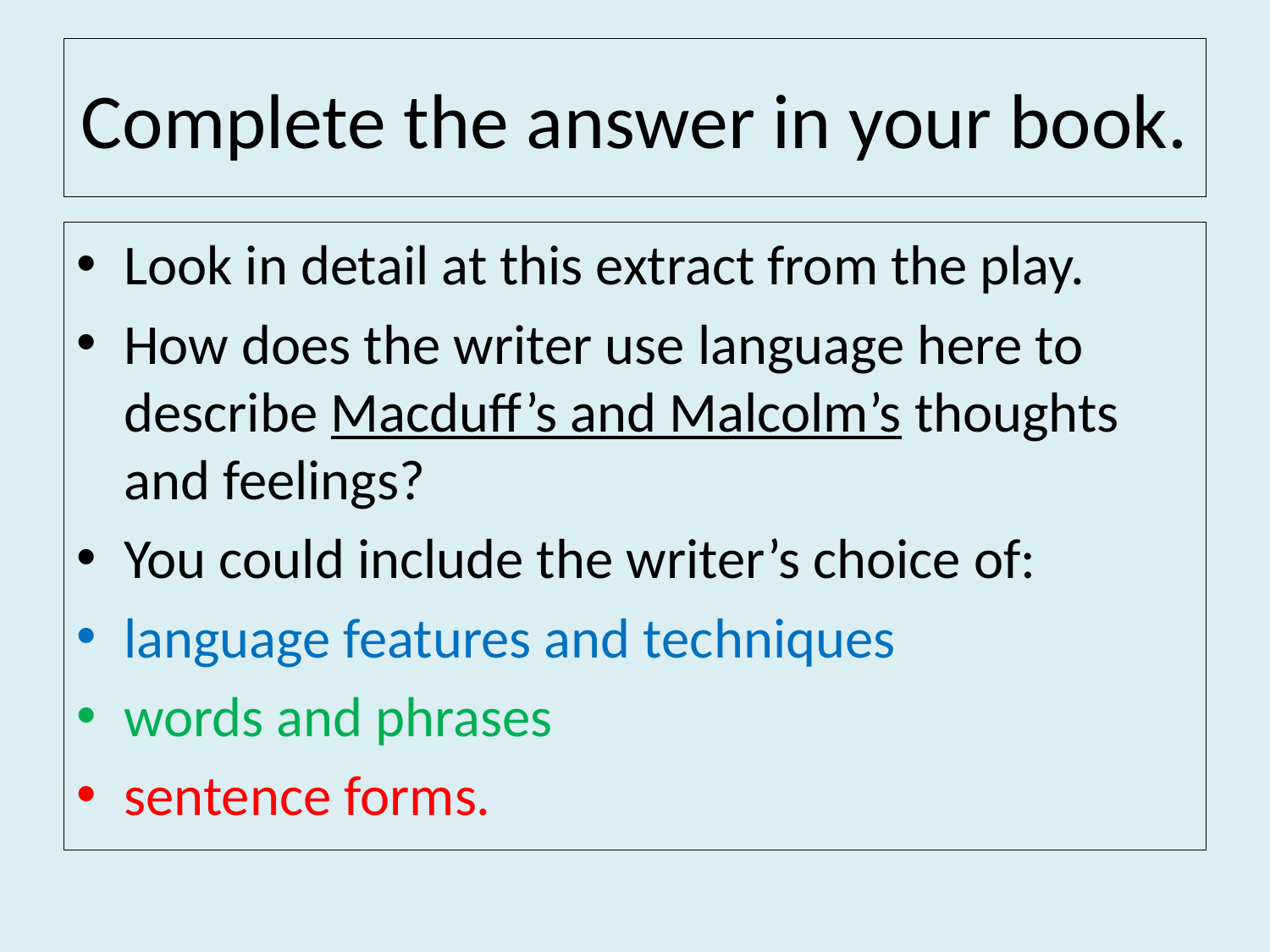

# Complete the answer in your book.
Look in detail at this extract from the play.
How does the writer use language here to describe Macduff’s and Malcolm’s thoughts and feelings?
You could include the writer’s choice of:
language features and techniques
words and phrases
sentence forms.